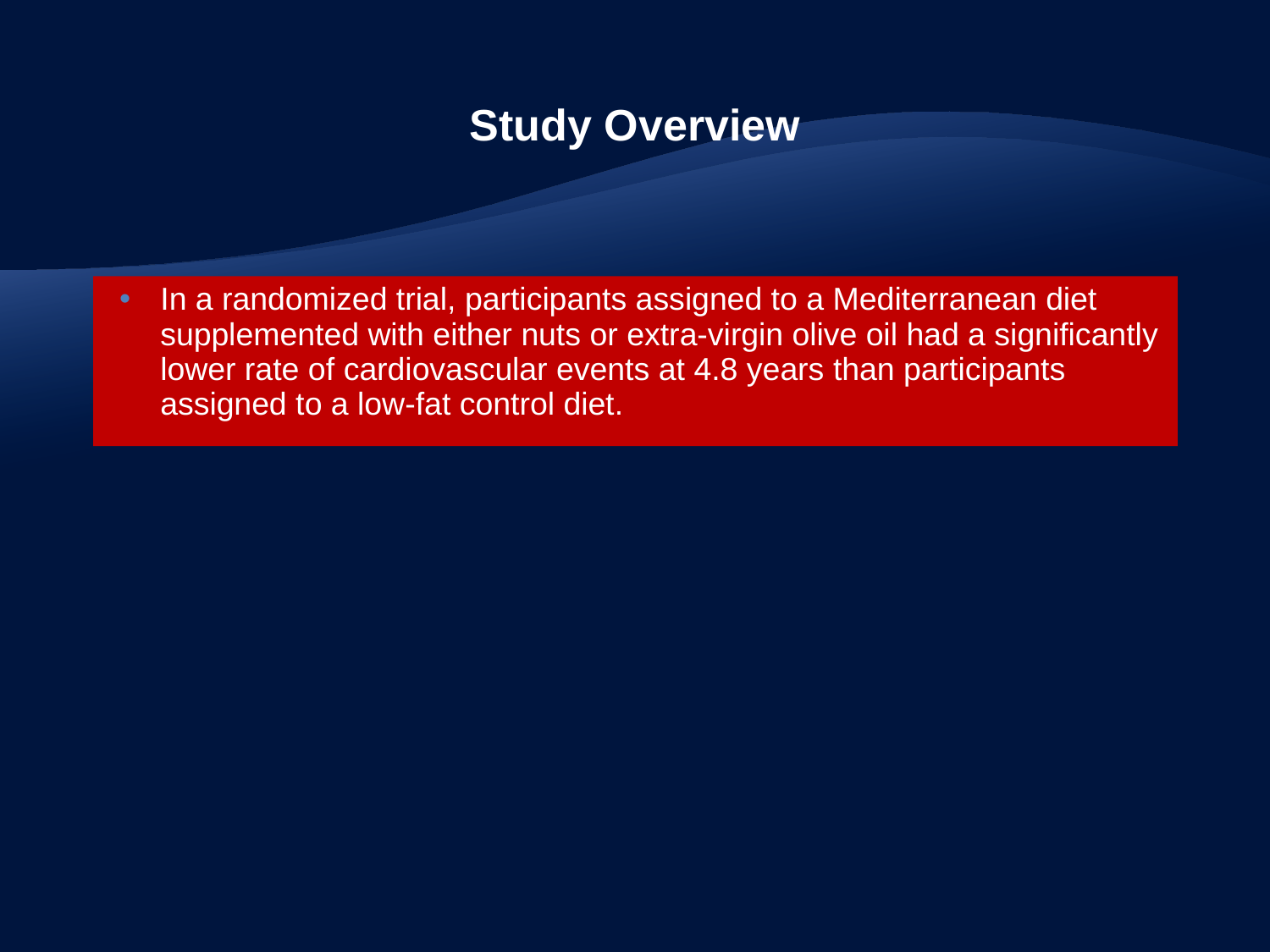

Study Overview
# In a randomized trial, participants assigned to a Mediterranean diet supplemented with either nuts or extra-virgin olive oil had a significantly lower rate of cardiovascular events at 4.8 years than participants assigned to a low-fat control diet.